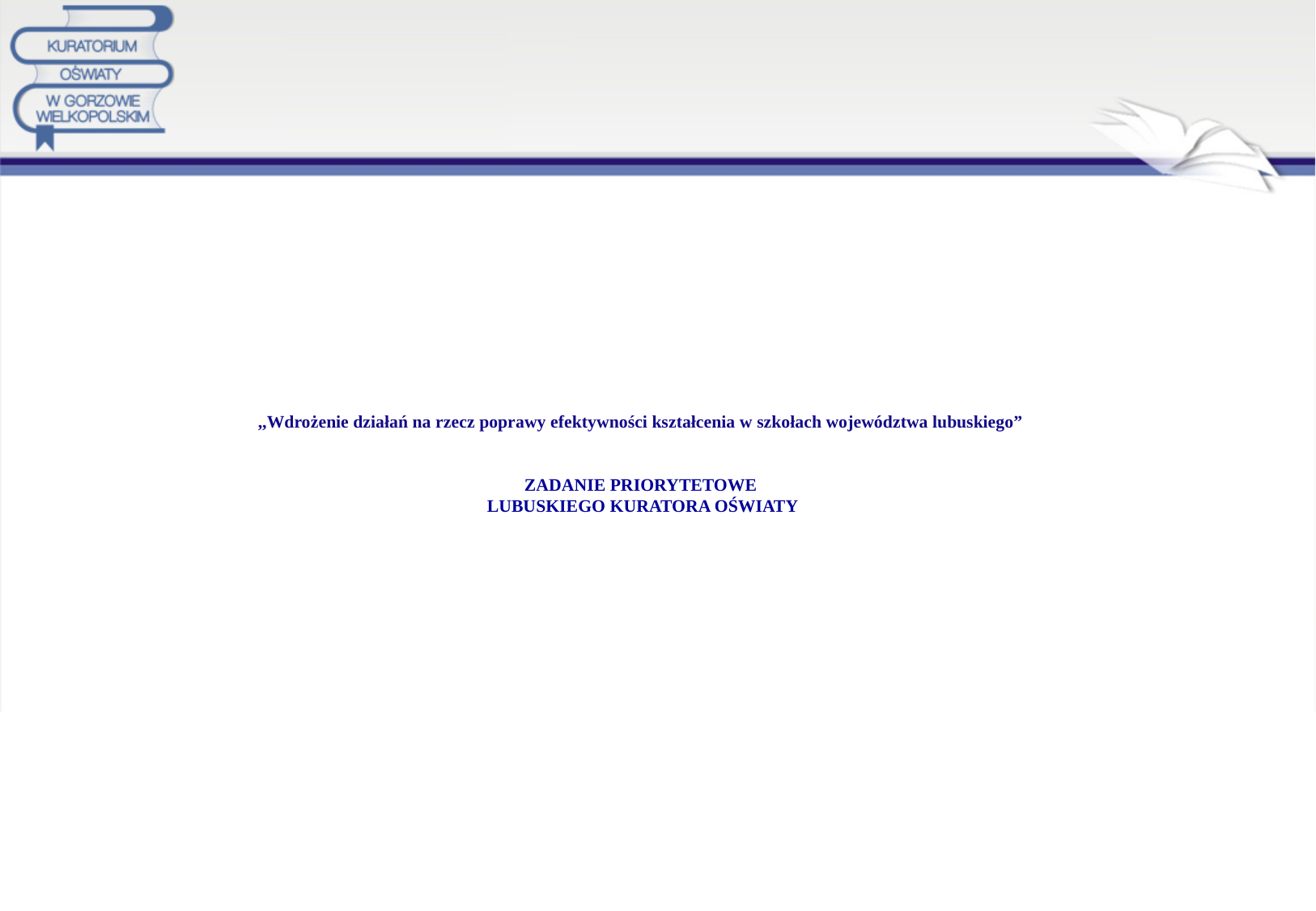

# ,,Wdrożenie działań na rzecz poprawy efektywności kształcenia w szkołach województwa lubuskiego” ZADANIE PRIORYTETOWE LUBUSKIEGO KURATORA OŚWIATY